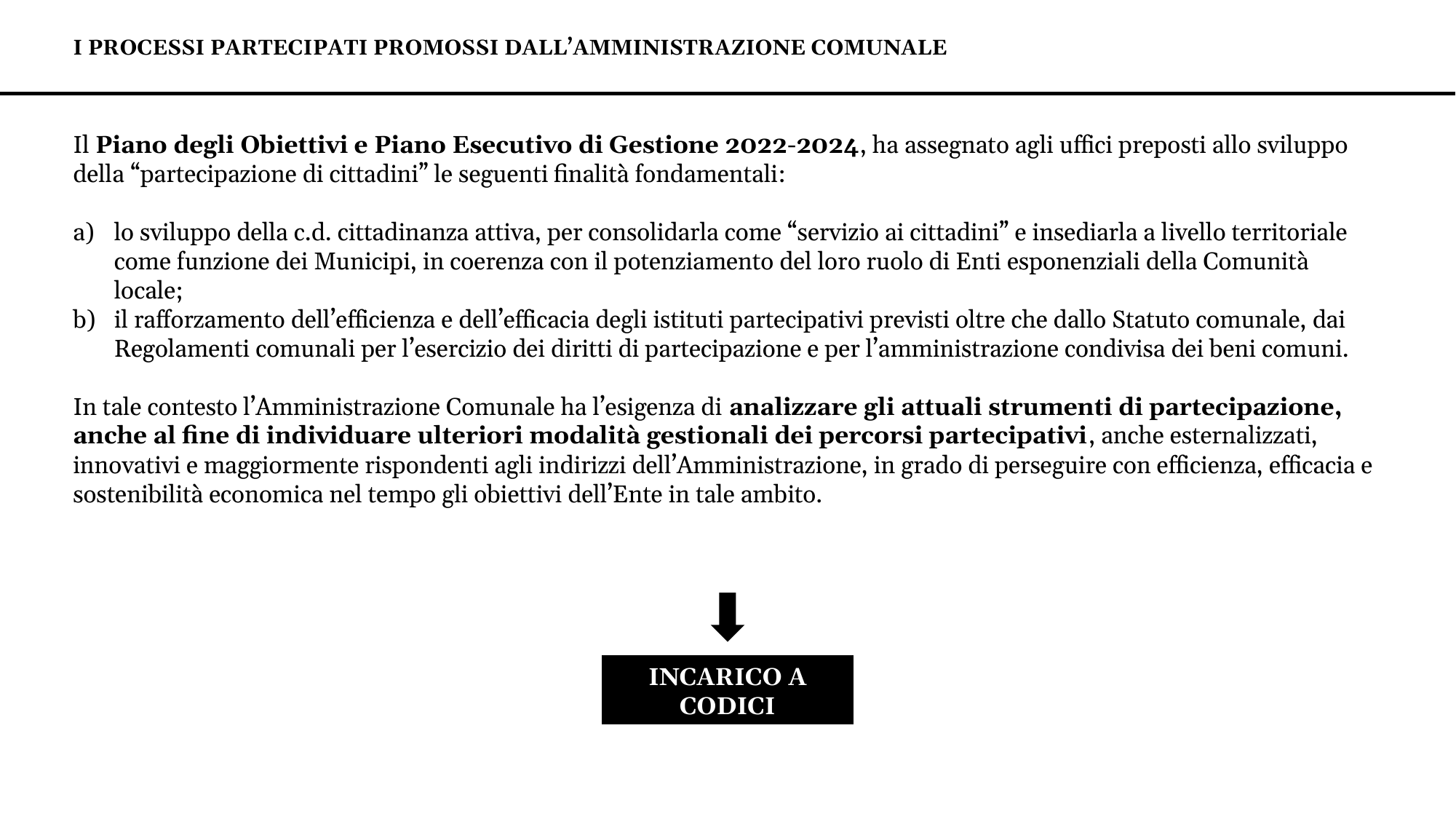

I PROCESSI PARTECIPATI PROMOSSI DALL’AMMINISTRAZIONE COMUNALE
Il Piano degli Obiettivi e Piano Esecutivo di Gestione 2022-2024, ha assegnato agli uffici preposti allo sviluppo della “partecipazione di cittadini” le seguenti finalità fondamentali:

lo sviluppo della c.d. cittadinanza attiva, per consolidarla come “servizio ai cittadini” e insediarla a livello territoriale come funzione dei Municipi, in coerenza con il potenziamento del loro ruolo di Enti esponenziali della Comunità locale;
il rafforzamento dell’efficienza e dell’efficacia degli istituti partecipativi previsti oltre che dallo Statuto comunale, dai Regolamenti comunali per l’esercizio dei diritti di partecipazione e per l’amministrazione condivisa dei beni comuni.

In tale contesto l’Amministrazione Comunale ha l’esigenza di analizzare gli attuali strumenti di partecipazione, anche al fine di individuare ulteriori modalità gestionali dei percorsi partecipativi, anche esternalizzati, innovativi e maggiormente rispondenti agli indirizzi dell’Amministrazione, in grado di perseguire con efficienza, efficacia e sostenibilità economica nel tempo gli obiettivi dell’Ente in tale ambito.

INCARICO A CODICI